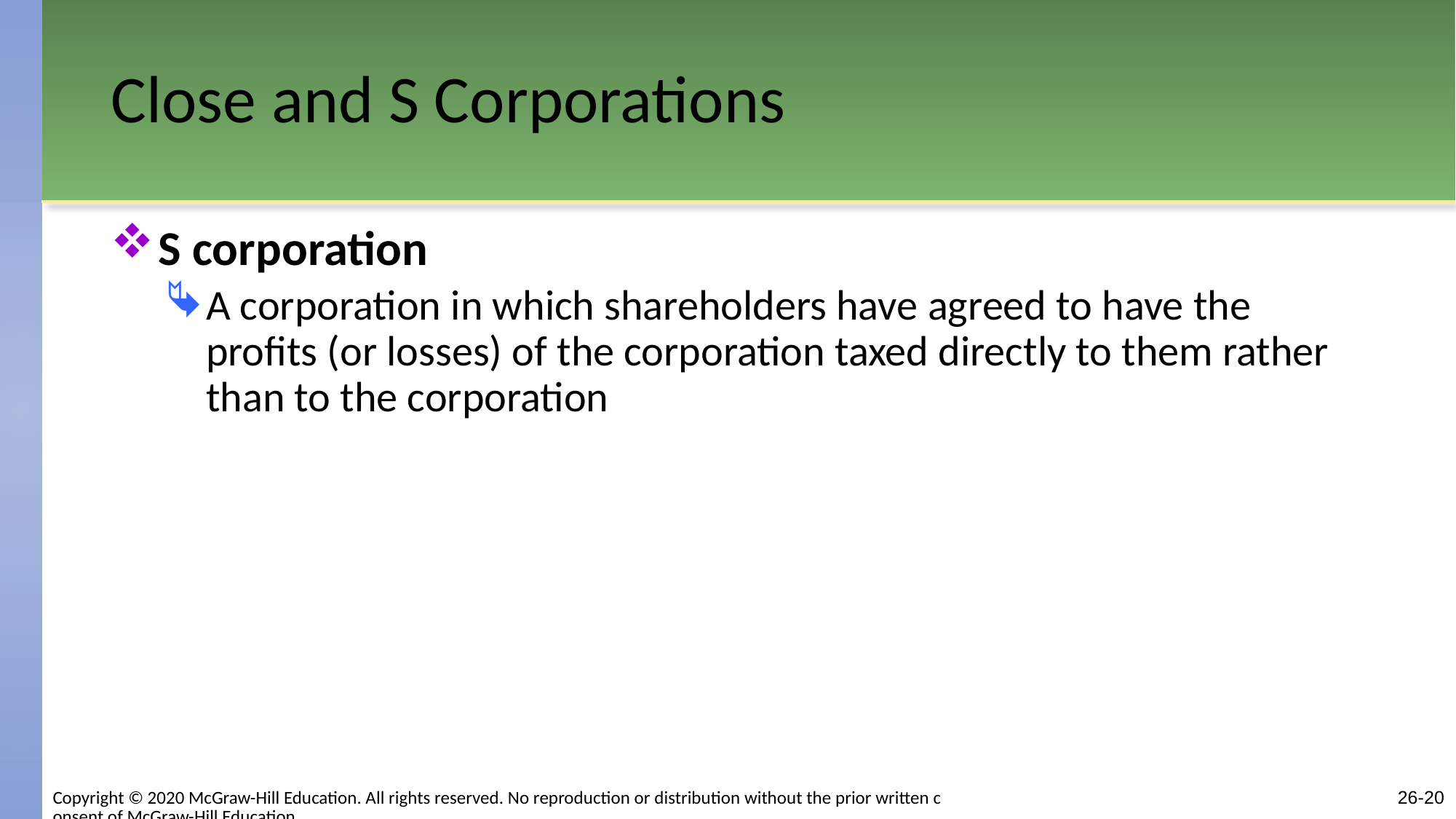

# Close and S Corporations
S corporation
A corporation in which shareholders have agreed to have the profits (or losses) of the corporation taxed directly to them rather than to the corporation
Copyright © 2020 McGraw-Hill Education. All rights reserved. No reproduction or distribution without the prior written consent of McGraw-Hill Education.
26-20